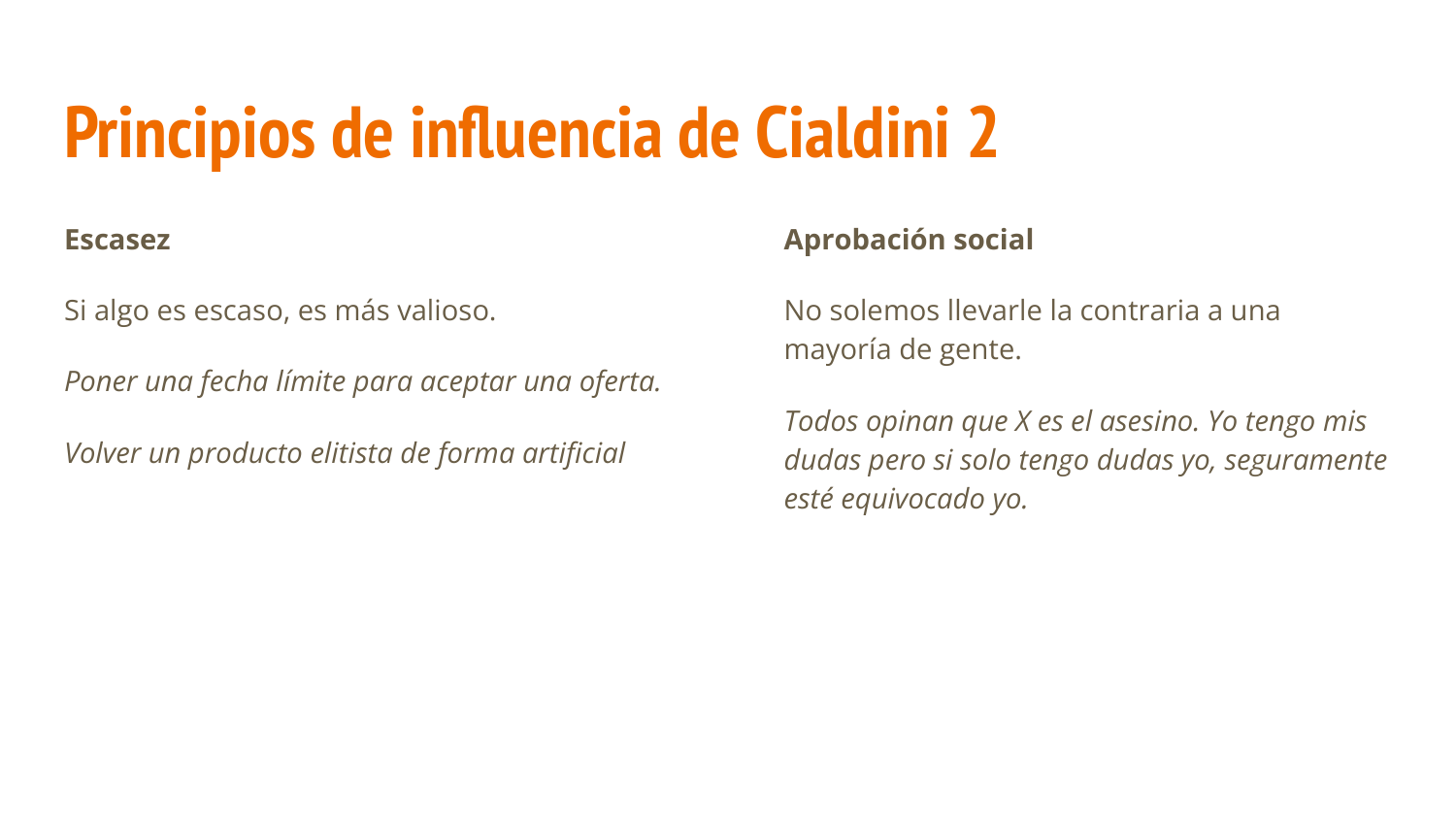

# Principios de influencia de Cialdini 2

Escasez
Si algo es escaso, es más valioso.
Poner una fecha límite para aceptar una oferta.
Volver un producto elitista de forma artificial
Aprobación social
No solemos llevarle la contraria a una mayoría de gente.
Todos opinan que X es el asesino. Yo tengo mis dudas pero si solo tengo dudas yo, seguramente esté equivocado yo.